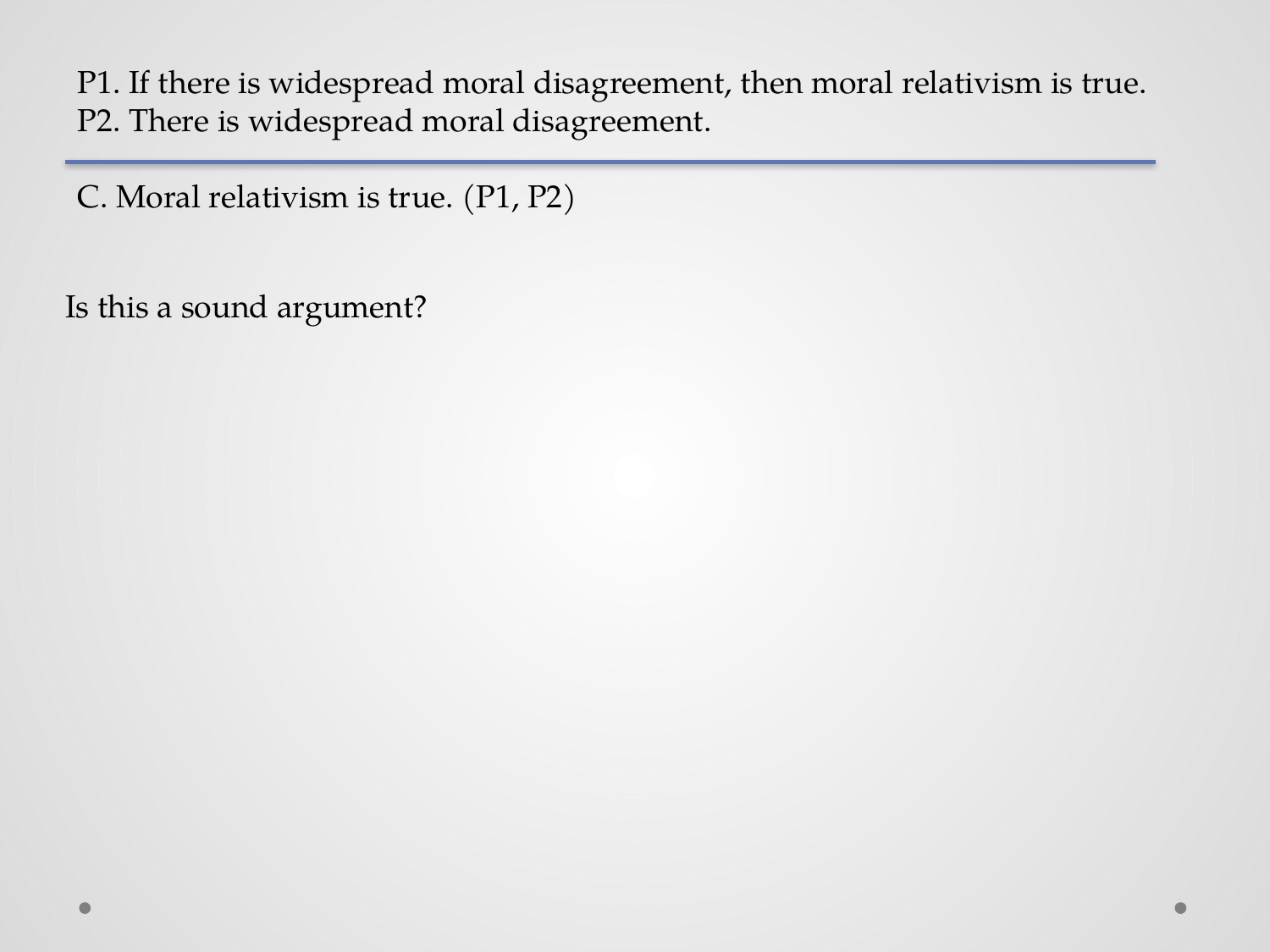

P1. If there is widespread moral disagreement, then moral relativism is true.
P2. There is widespread moral disagreement.

C. Moral relativism is true. (P1, P2)
Is this a sound argument?